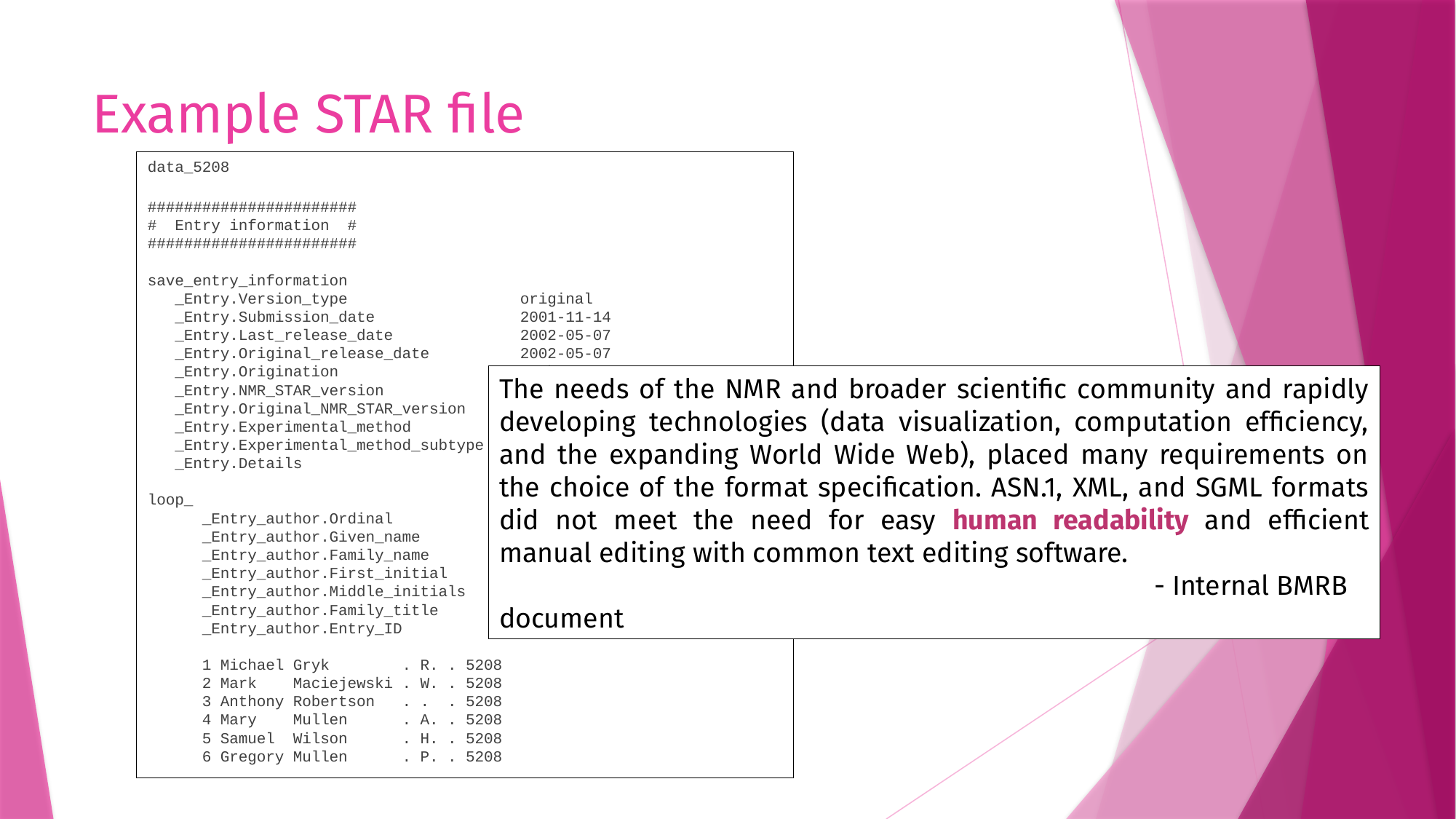

# Example STAR file
data_5208

#######################
#  Entry information  #
#######################

save_entry_information
   _Entry.Version_type                   original
   _Entry.Submission_date                2001-11-14
   _Entry.Last_release_date              2002-05-07
   _Entry.Original_release_date          2002-05-07
   _Entry.Origination                    author
   _Entry.NMR_STAR_version               3.1.1.61
   _Entry.Original_NMR_STAR_version      2.1
   _Entry.Experimental_method            NMR
   _Entry.Experimental_method_subtype    .
   _Entry.Details                        .

loop_
      _Entry_author.Ordinal
      _Entry_author.Given_name
      _Entry_author.Family_name
      _Entry_author.First_initial
      _Entry_author.Middle_initials
      _Entry_author.Family_title
      _Entry_author.Entry_ID

      1 Michael Gryk        . R. . 5208
      2 Mark    Maciejewski . W. . 5208
      3 Anthony Robertson   . .  . 5208
      4 Mary    Mullen      . A. . 5208
      5 Samuel  Wilson      . H. . 5208
      6 Gregory Mullen      . P. . 5208

The needs of the NMR and broader scientific community and rapidly developing technologies (data visualization, computation efficiency, and the expanding World Wide Web), placed many requirements on the choice of the format specification. ASN.1, XML, and SGML formats did not meet the need for easy human readability and efficient manual editing with common text editing software.
						- Internal BMRB document